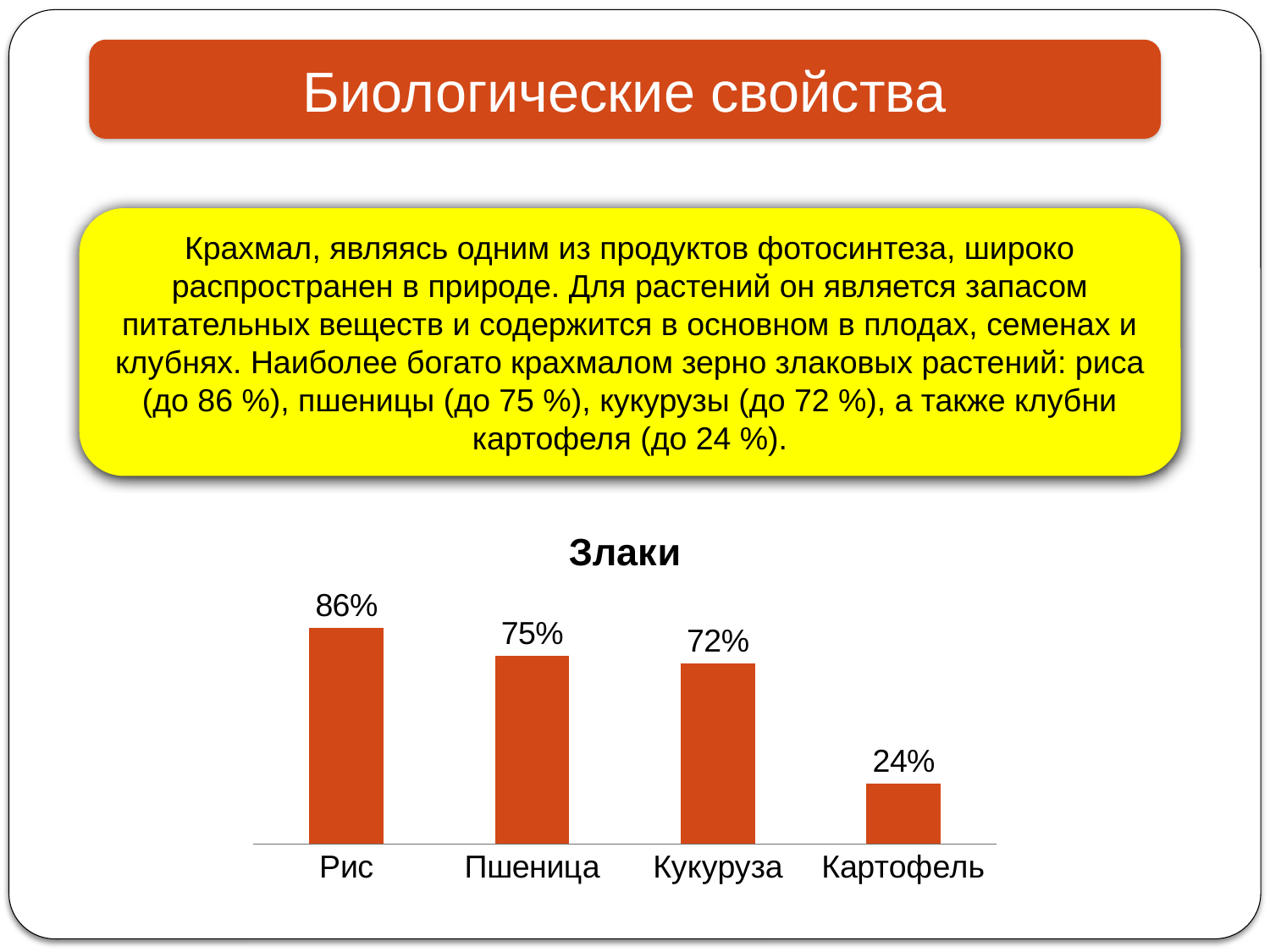

Биологические свойства
Крахмал, являясь одним из продуктов фотосинтеза, широко распространен в природе. Для растений он является запасом питательных веществ и содержится в основном в плодах, семенах и клубнях. Наиболее богато крахмалом зерно злаковых растений: риса (до 86 %), пшеницы (до 75 %), кукурузы (до 72 %), а также клубни картофеля (до 24 %).

### Chart: Злаки

| Category | Sales |
|---|---|
| Рис | 0.8600000000000002 |
| Пшеница | 0.7500000000000002 |
| Кукуруза | 0.7200000000000002 |
| Картофель | 0.24000000000000005 |